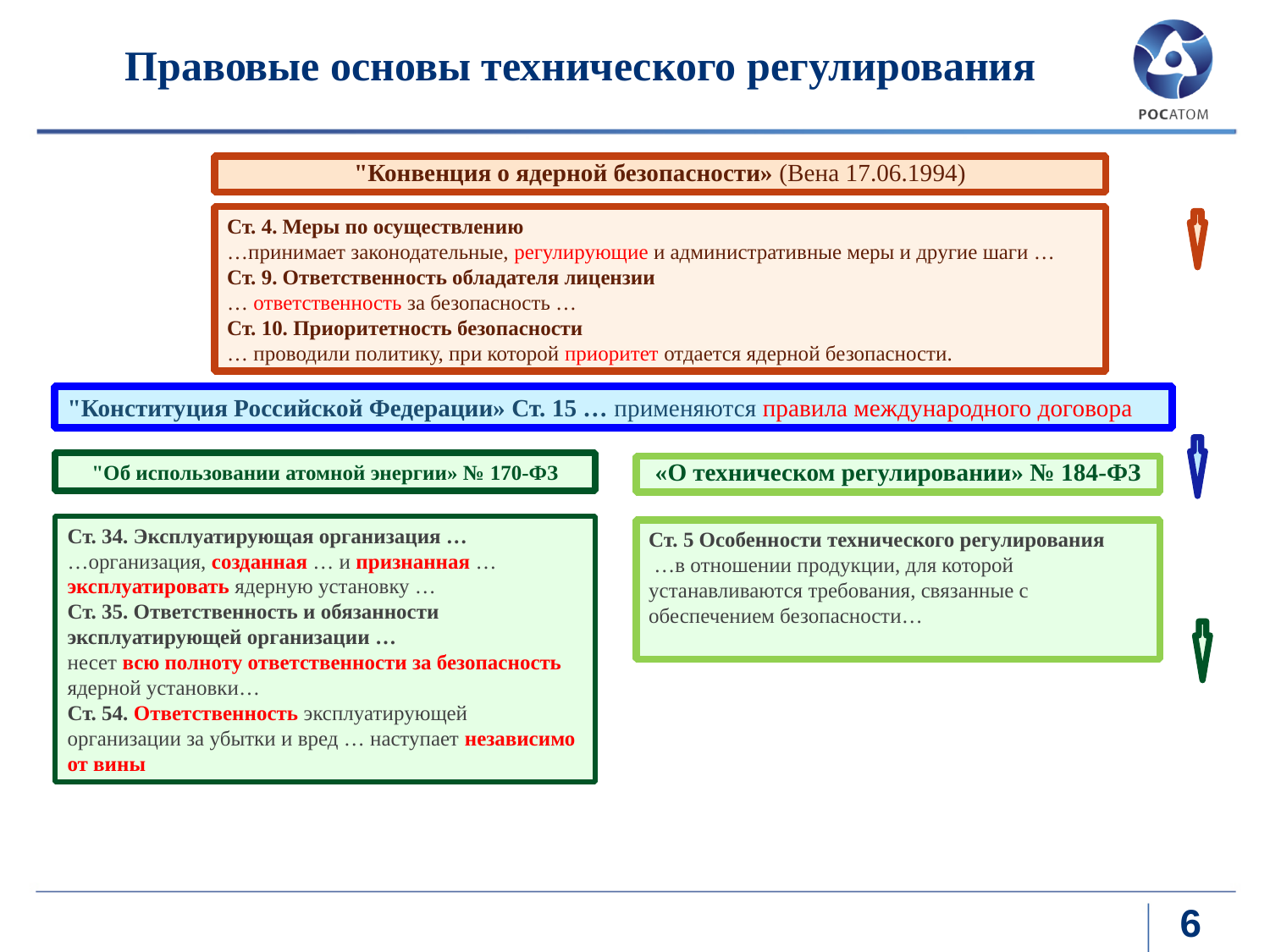

Правовые основы технического регулирования
"Конвенция о ядерной безопасности» (Вена 17.06.1994)
Ст. 4. Меры по осуществлению
…принимает законодательные, регулирующие и административные меры и другие шаги …
Ст. 9. Ответственность обладателя лицензии
… ответственность за безопасность …
Ст. 10. Приоритетность безопасности
… проводили политику, при которой приоритет отдается ядерной безопасности.

"Конституция Российской Федерации» Ст. 15 … применяются правила международного договора
"Об использовании атомной энергии» № 170-ФЗ
«О техническом регулировании» № 184-ФЗ

Ст. 34. Эксплуатирующая организация …
…организация, созданная … и признанная … эксплуатировать ядерную установку …
Ст. 35. Ответственность и обязанности эксплуатирующей организации …
несет всю полноту ответственности за безопасность ядерной установки…
Ст. 54. Ответственность эксплуатирующей организации за убытки и вред … наступает независимо от вины
Ст. 5 Особенности технического регулирования
 …в отношении продукции, для которой устанавливаются требования, связанные с обеспечением безопасности…

6